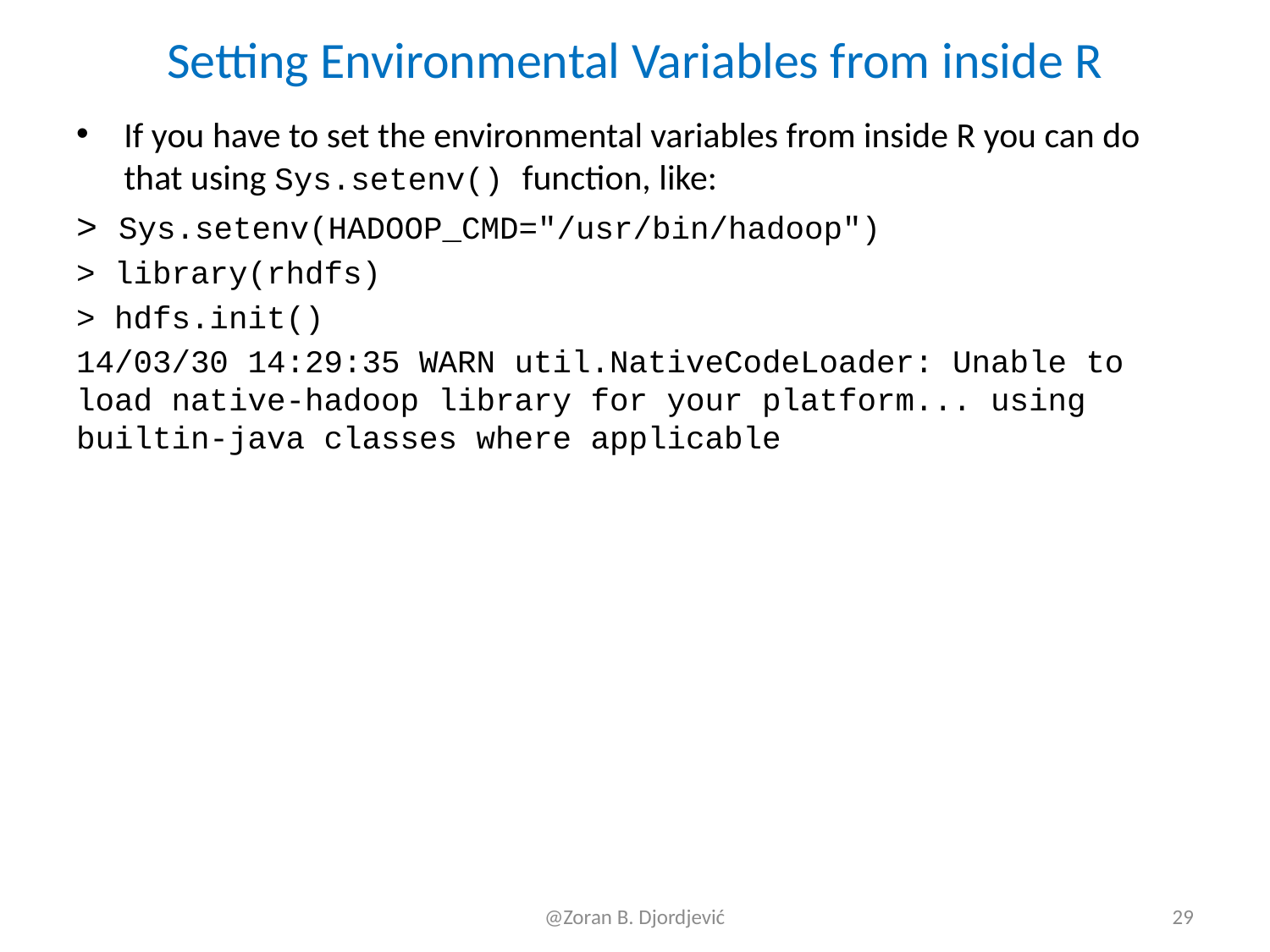

# Setting Environmental Variables from inside R
If you have to set the environmental variables from inside R you can do that using Sys.setenv() function, like:
> Sys.setenv(HADOOP_CMD="/usr/bin/hadoop")
> library(rhdfs)
> hdfs.init()
14/03/30 14:29:35 WARN util.NativeCodeLoader: Unable to load native-hadoop library for your platform... using builtin-java classes where applicable

@Zoran B. Djordjević
29